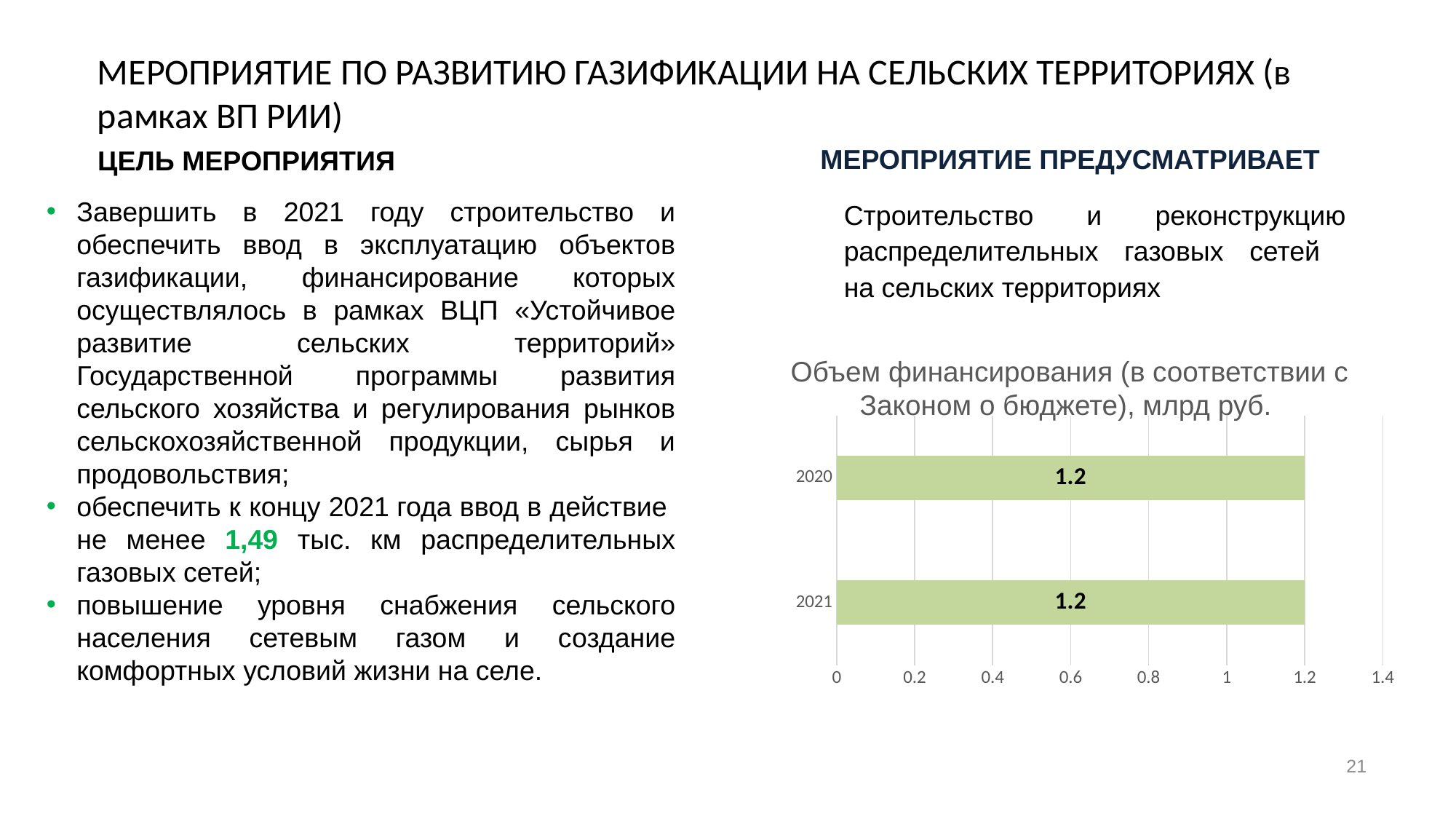

МЕРОПРИЯТИЕ ПО РАЗВИТИЮ ГАЗИФИКАЦИИ НА СЕЛЬСКИХ ТЕРРИТОРИЯХ (в рамках ВП РИИ)
МЕРОПРИЯТИЕ ПРЕДУСМАТРИВАЕТ
ЦЕЛЬ МЕРОПРИЯТИЯ
Завершить в 2021 году строительство и обеспечить ввод в эксплуатацию объектов газификации, финансирование которых осуществлялось в рамках ВЦП «Устойчивое развитие сельских территорий» Государственной программы развития сельского хозяйства и регулирования рынков сельскохозяйственной продукции, сырья и продовольствия;
обеспечить к концу 2021 года ввод в действие
не менее 1,49 тыс. км распределительных газовых сетей;
повышение уровня снабжения сельского населения сетевым газом и создание комфортных условий жизни на селе.
Строительство и реконструкцию распределительных газовых сетей
на сельских территориях
Объем финансирования (в соответствии с Законом о бюджете), млрд руб.

### Chart

| Category | Ряд 1 |
|---|---|
| 2021 | 1.2 |
| 2020 | 1.2 |
21